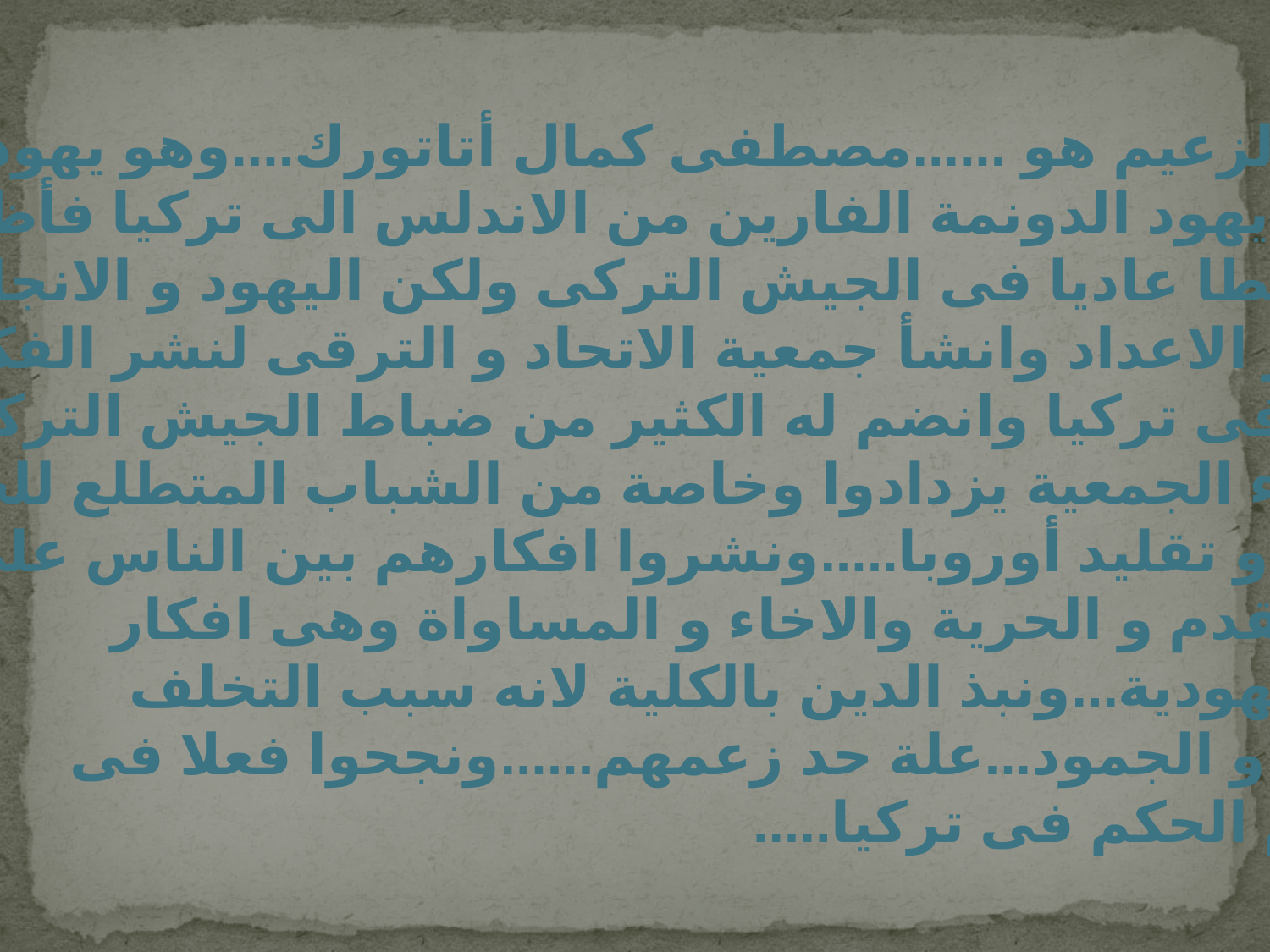

وكان هذا الزعيم هو ......مصطفى كمال أتاتورك....وهو يهودى
الاصل من يهود الدونمة الفارين من الاندلس الى تركيا فأظهر اسلامه
 و كان ضابطا عاديا فى الجيش التركى ولكن اليهود و الانجليز
 اعدوه خير الاعداد وانشأ جمعية الاتحاد و الترقى لنشر الفكر
 العلمانى فى تركيا وانضم له الكثير من ضباط الجيش التركى
 وبدأ اعضاء الجمعية يزدادوا وخاصة من الشباب المتطلع للحرية
 و الاباحية و تقليد أوروبا.....ونشروا افكارهم بين الناس على
 اساس التقدم و الحرية والاخاء و المساواة وهى افكار
 ماسونية يهودية...ونبذ الدين بالكلية لانه سبب التخلف
 و الرجعية و الجمود...علة حد زعمهم......ونجحوا فعلا فى
 قلب نظام الحكم فى تركيا.....